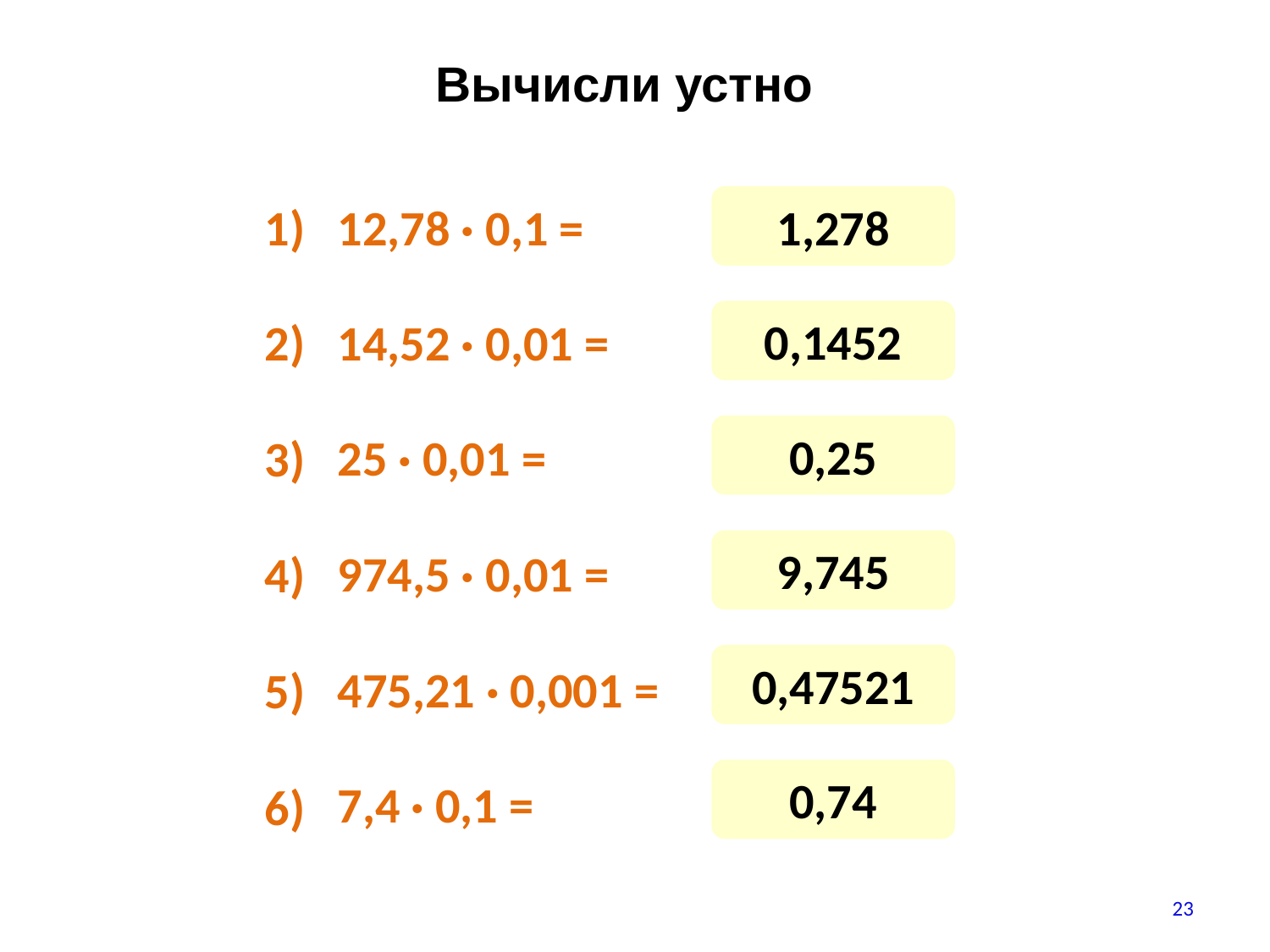

Вычисли устно
1,278
1)
12,78 · 0,1 =
0,1452
14,52 · 0,01 =
2)
0,25
25 · 0,01 =
3)
9,745
974,5 · 0,01 =
4)
0,47521
475,21 · 0,001 =
5)
0,74
7,4 · 0,1 =
6)
23